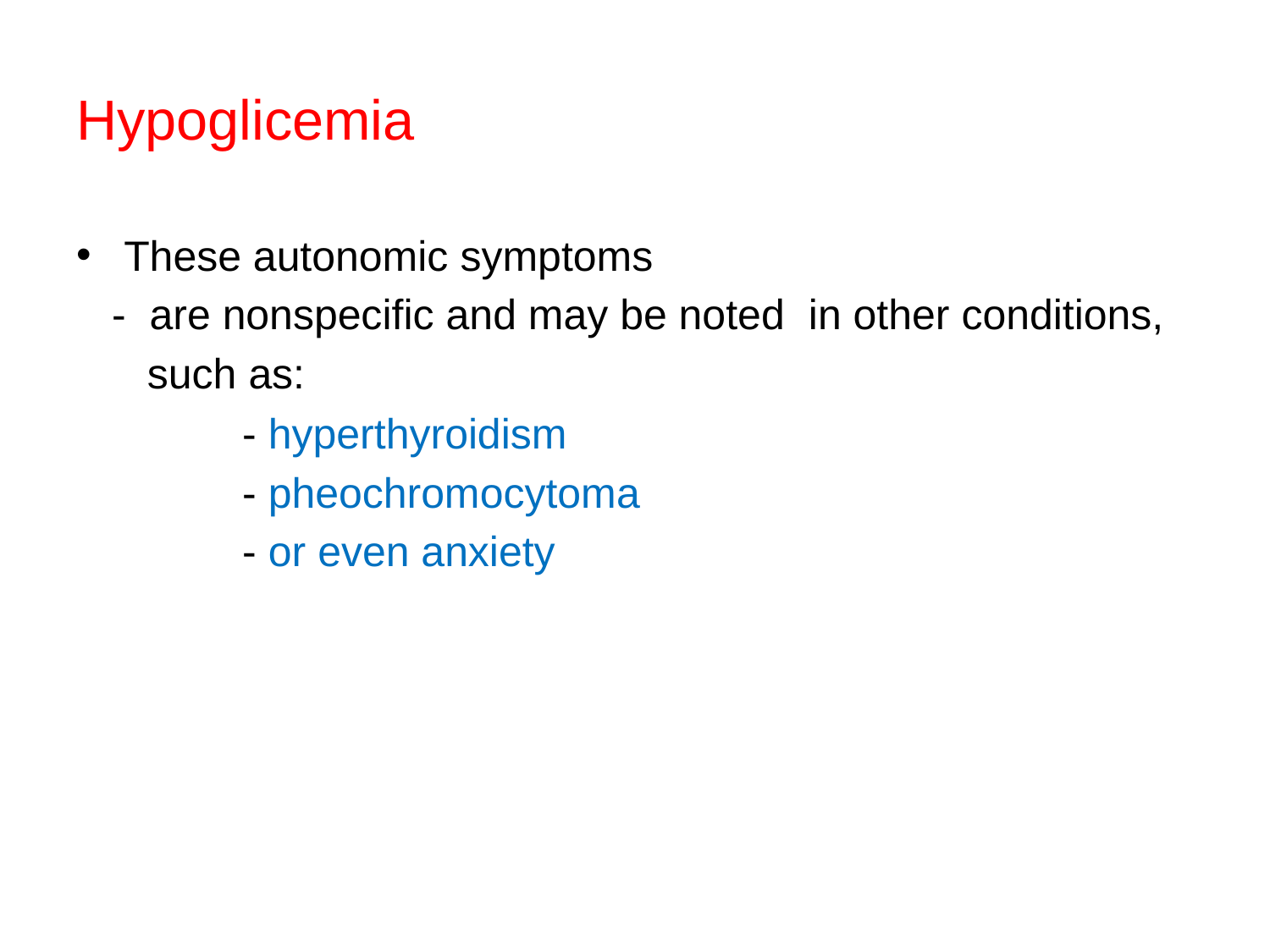

# Hypoglicemia
These autonomic symptoms
   -  are nonspecific and may be noted  in other conditions,
      such as:
              - hyperthyroidism
              - pheochromocytoma
              - or even anxiety